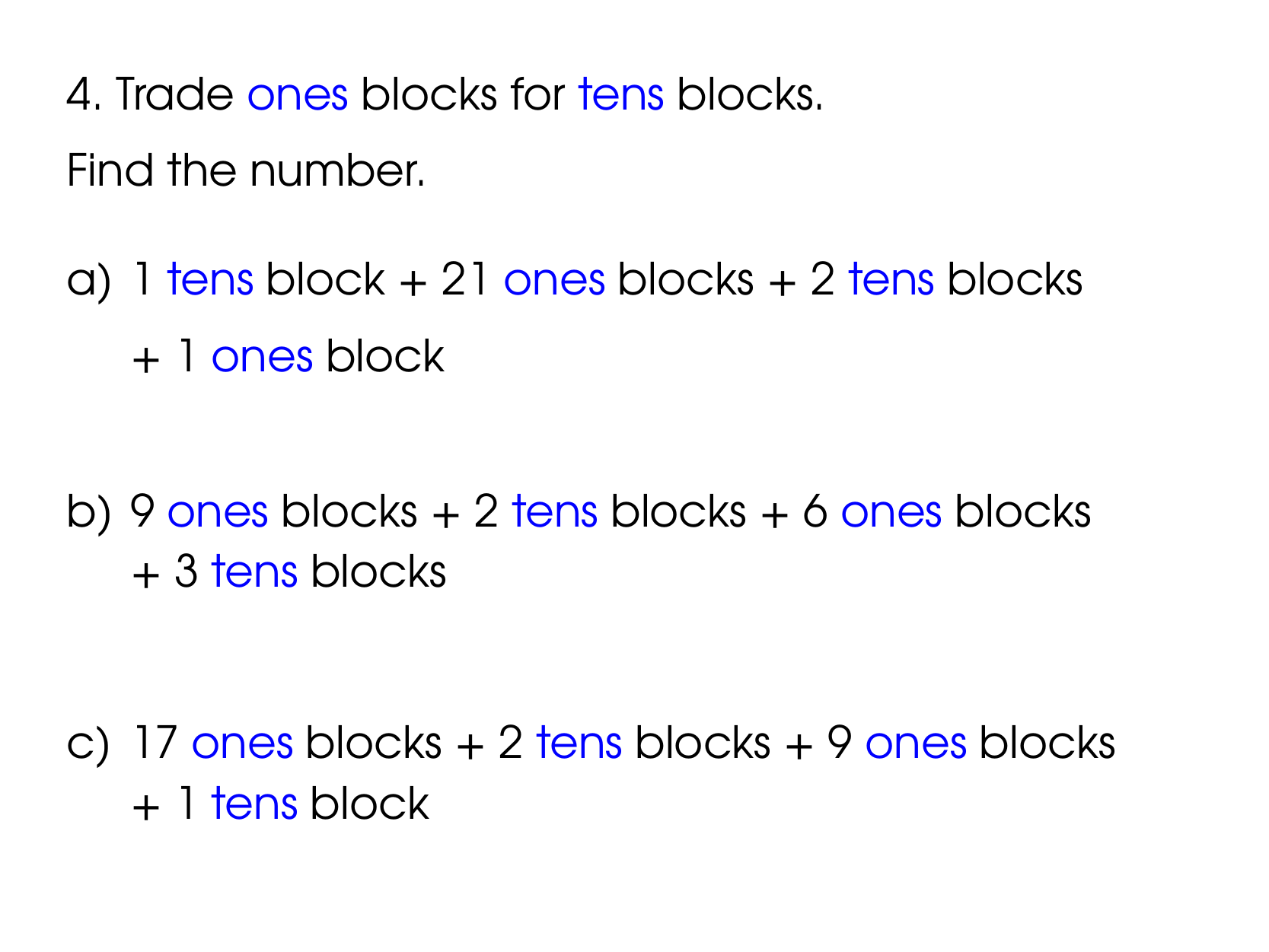

4. Trade ones blocks for tens blocks.
Find the number.
a)
1 tens block + 21 ones blocks + 2 tens blocks
+ 1 ones block
b)
9 ones blocks + 2 tens blocks + 6 ones blocks
+ 3 tens blocks
c)
17 ones blocks + 2 tens blocks + 9 ones blocks
+ 1 tens block